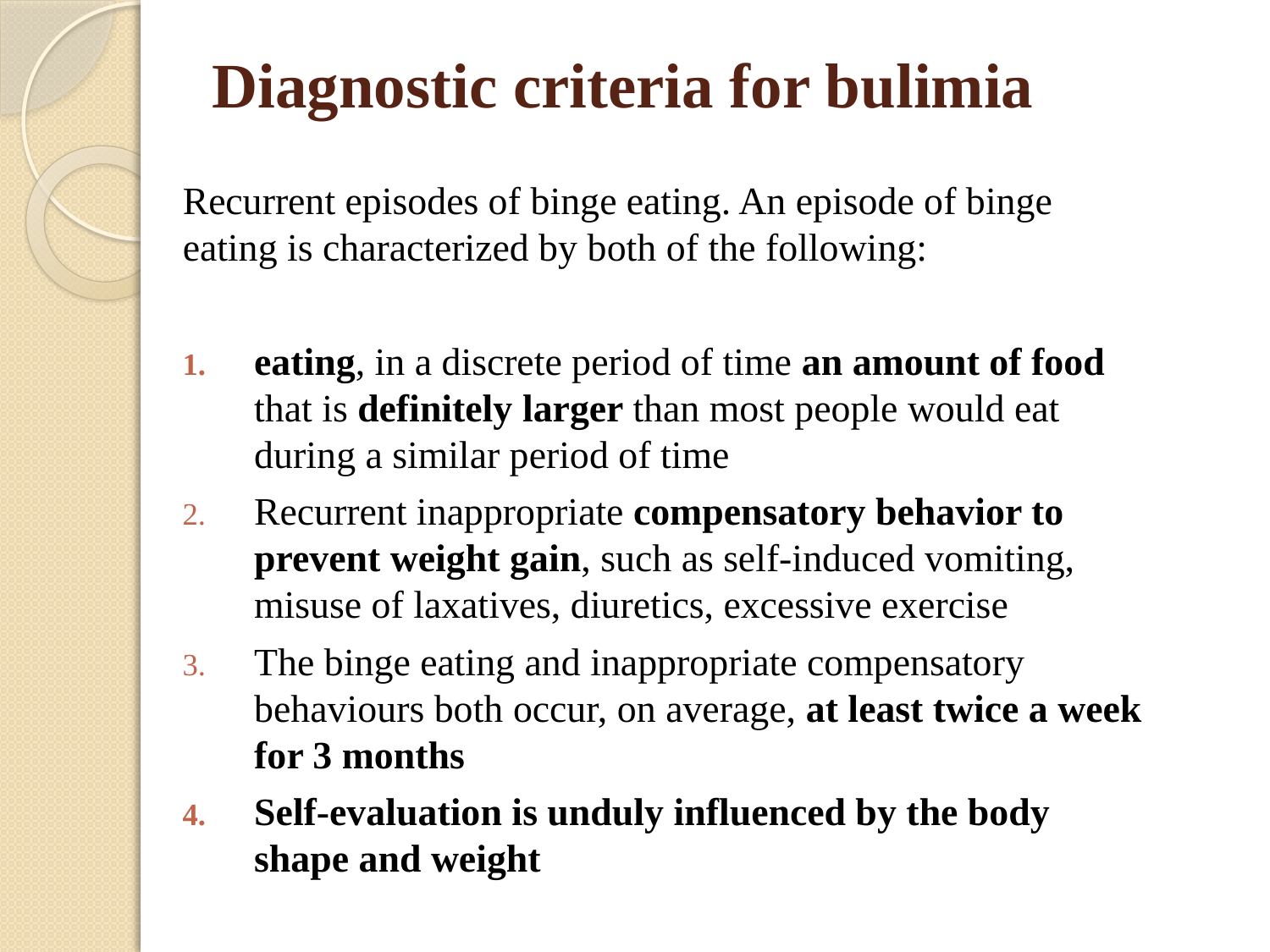

# Diagnostic criteria for bulimia

Recurrent episodes of binge eating. An episode of binge eating is characterized by both of the following:

eating, in a discrete period of time an amount of food that is definitely larger than most people would eat during a similar period of time
Recurrent inappropriate compensatory behavior to prevent weight gain, such as self-induced vomiting, misuse of laxatives, diuretics, excessive exercise
The binge eating and inappropriate compensatory behaviours both occur, on average, at least twice a week for 3 months
Self-evaluation is unduly influenced by the body shape and weight